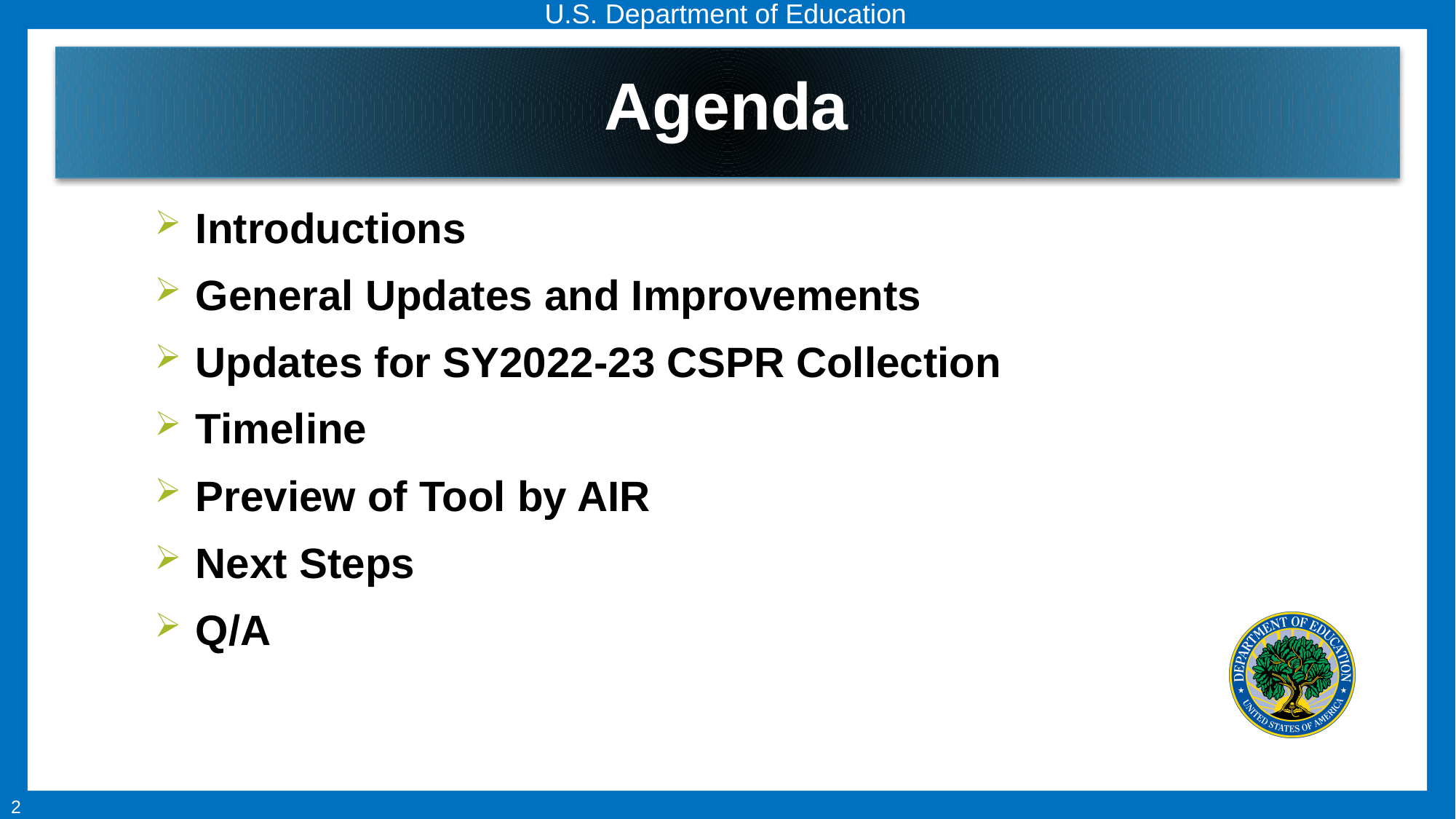

Agenda
Introductions
General Updates and Improvements
Updates for SY2022-23 CSPR Collection
Timeline
Preview of Tool by AIR
Next Steps
Q/A

2